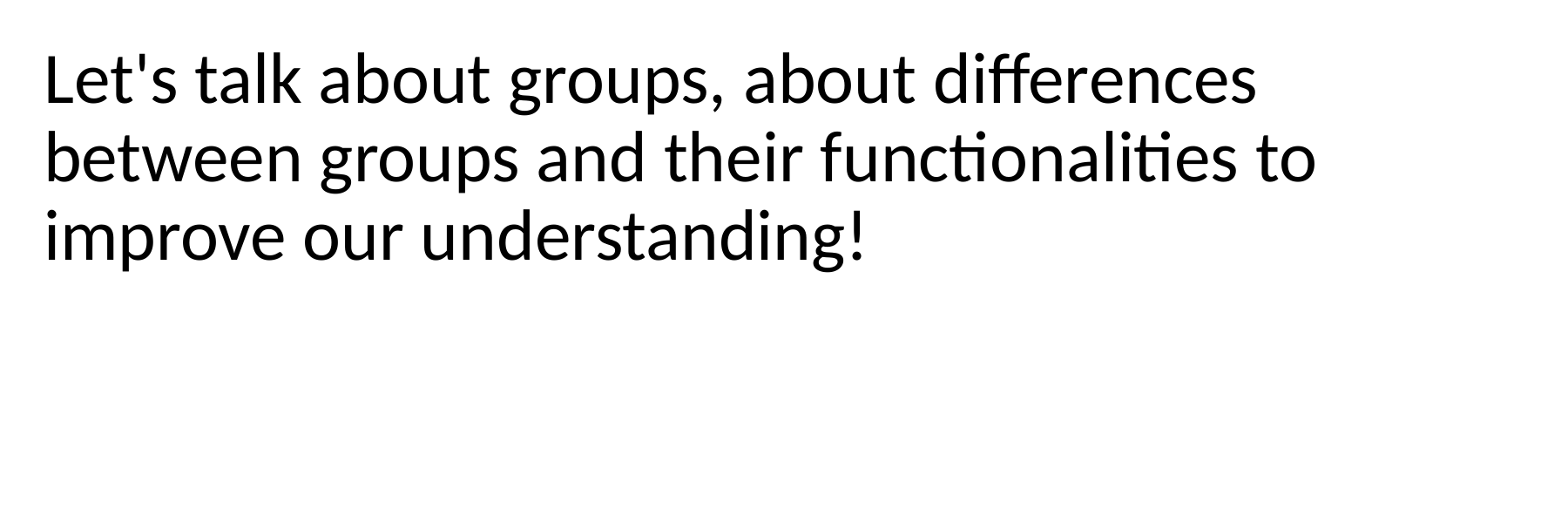

Let's talk about groups, about differences between groups and their functionalities to improve our understanding!